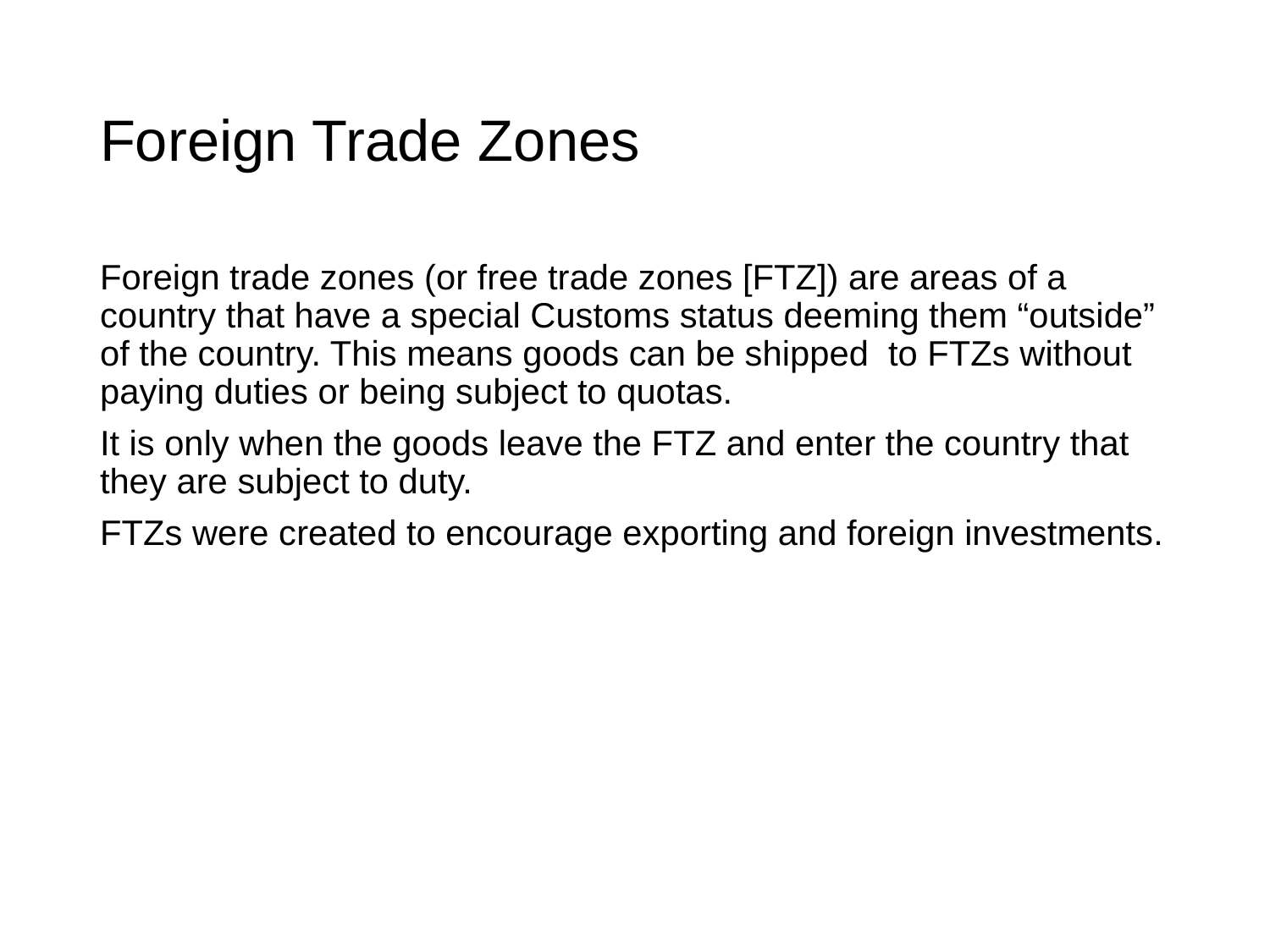

# Foreign Trade Zones
Foreign trade zones (or free trade zones [FTZ]) are areas of a country that have a special Customs status deeming them “outside” of the country. This means goods can be shipped  to FTZs without paying duties or being subject to quotas.
It is only when the goods leave the FTZ and enter the country that they are subject to duty.
FTZs were created to encourage exporting and foreign investments.